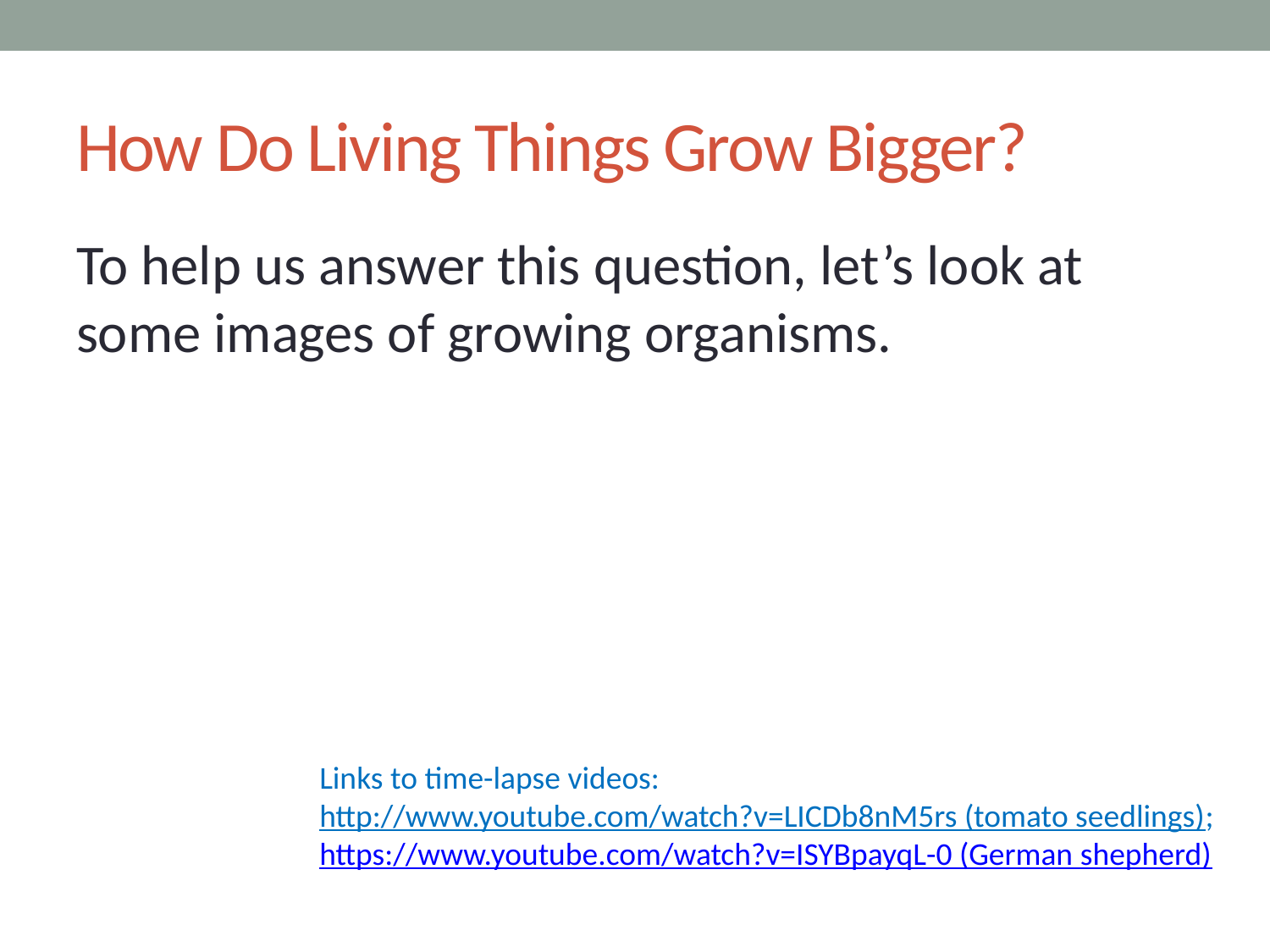

# How Do Living Things Grow Bigger?
To help us answer this question, let’s look at some images of growing organisms.
Links to time-lapse videos:
http://www.youtube.com/watch?v=LICDb8nM5rs (tomato seedlings); https://www.youtube.com/watch?v=ISYBpayqL-0 (German shepherd)